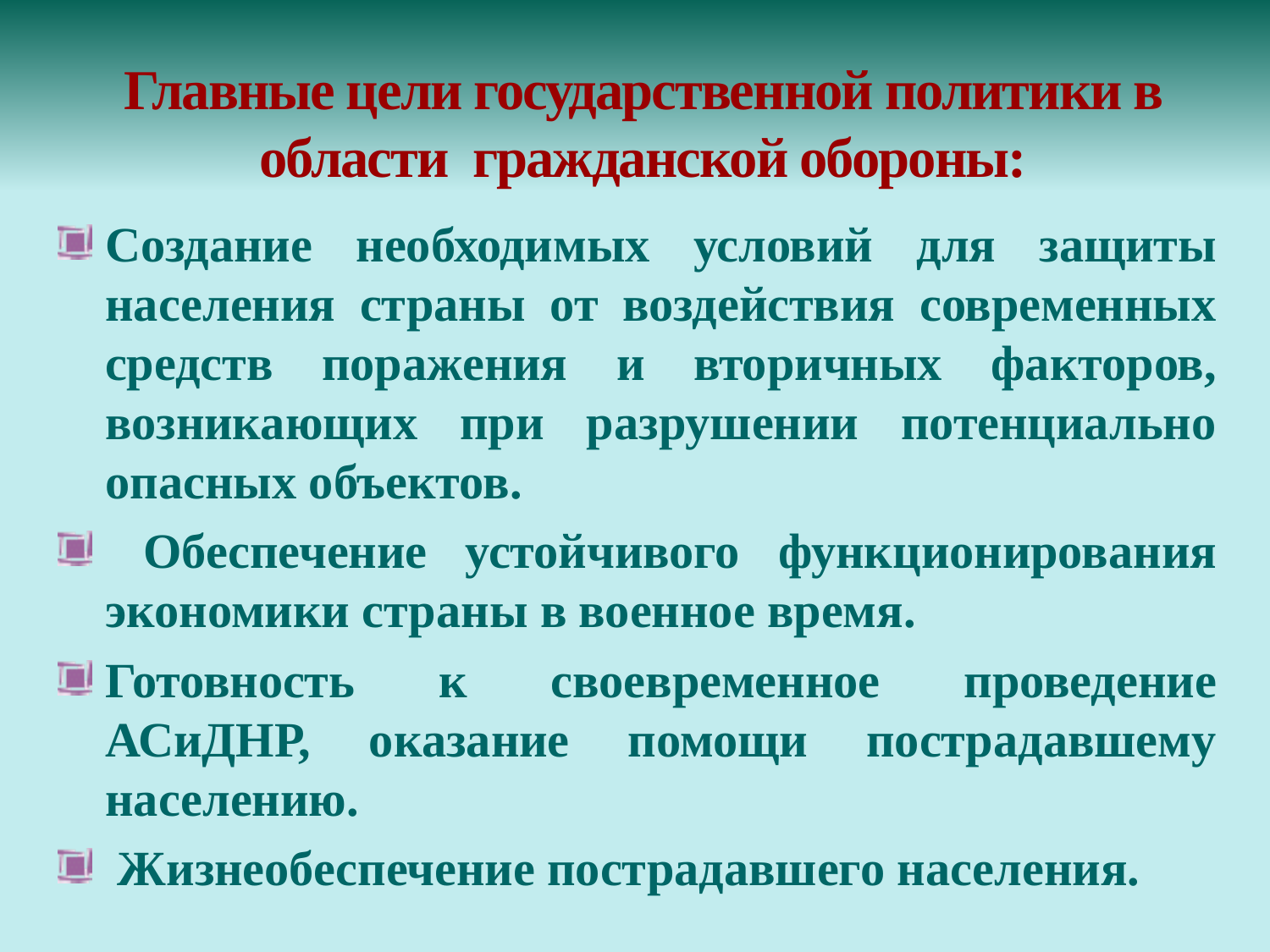

Главные цели государственной политики в области  гражданской обороны:
Создание необходимых условий для защиты населения страны от воздействия современных средств поражения и вторичных факторов, возникающих при разрушении потенциально опасных объектов.
 Обеспечение устойчивого функционирования экономики страны в военное время.
Готовность к своевременное проведение АСиДНР, оказание помощи пострадавшему населению.
 Жизнеобеспечение пострадавшего населения.